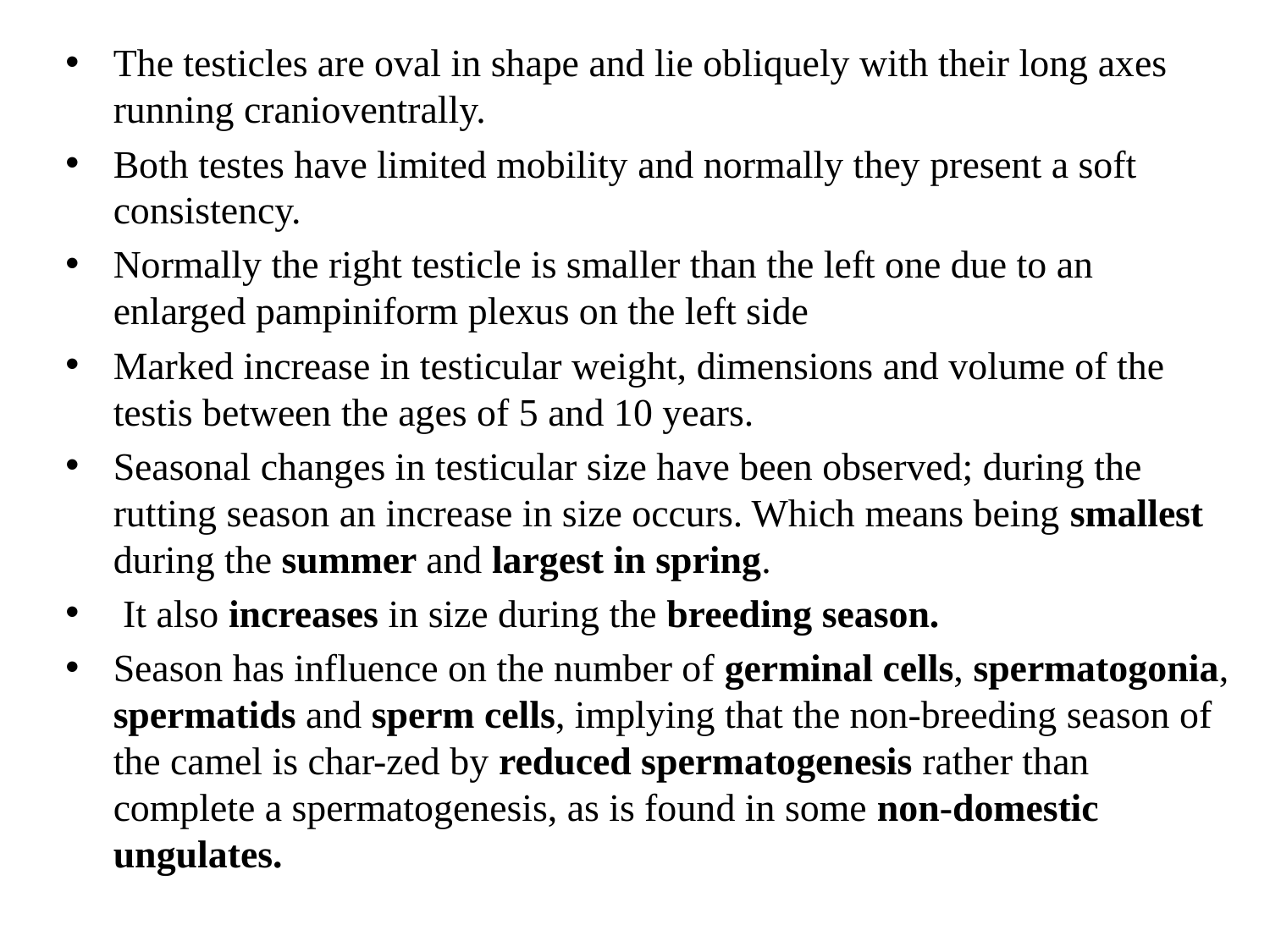

The testicles are oval in shape and lie obliquely with their long axes running cranioventrally.
Both testes have limited mobility and normally they present a soft consistency.
Normally the right testicle is smaller than the left one due to an enlarged pampiniform plexus on the left side
Marked increase in testicular weight, dimensions and volume of the testis between the ages of 5 and 10 years.
Seasonal changes in testicular size have been observed; during the rutting season an increase in size occurs. Which means being smallest during the summer and largest in spring.
 It also increases in size during the breeding season.
Season has influence on the number of germinal cells, spermatogonia, spermatids and sperm cells, implying that the non-breeding season of the camel is char-zed by reduced spermatogenesis rather than complete a spermatogenesis, as is found in some non-domestic ungulates.